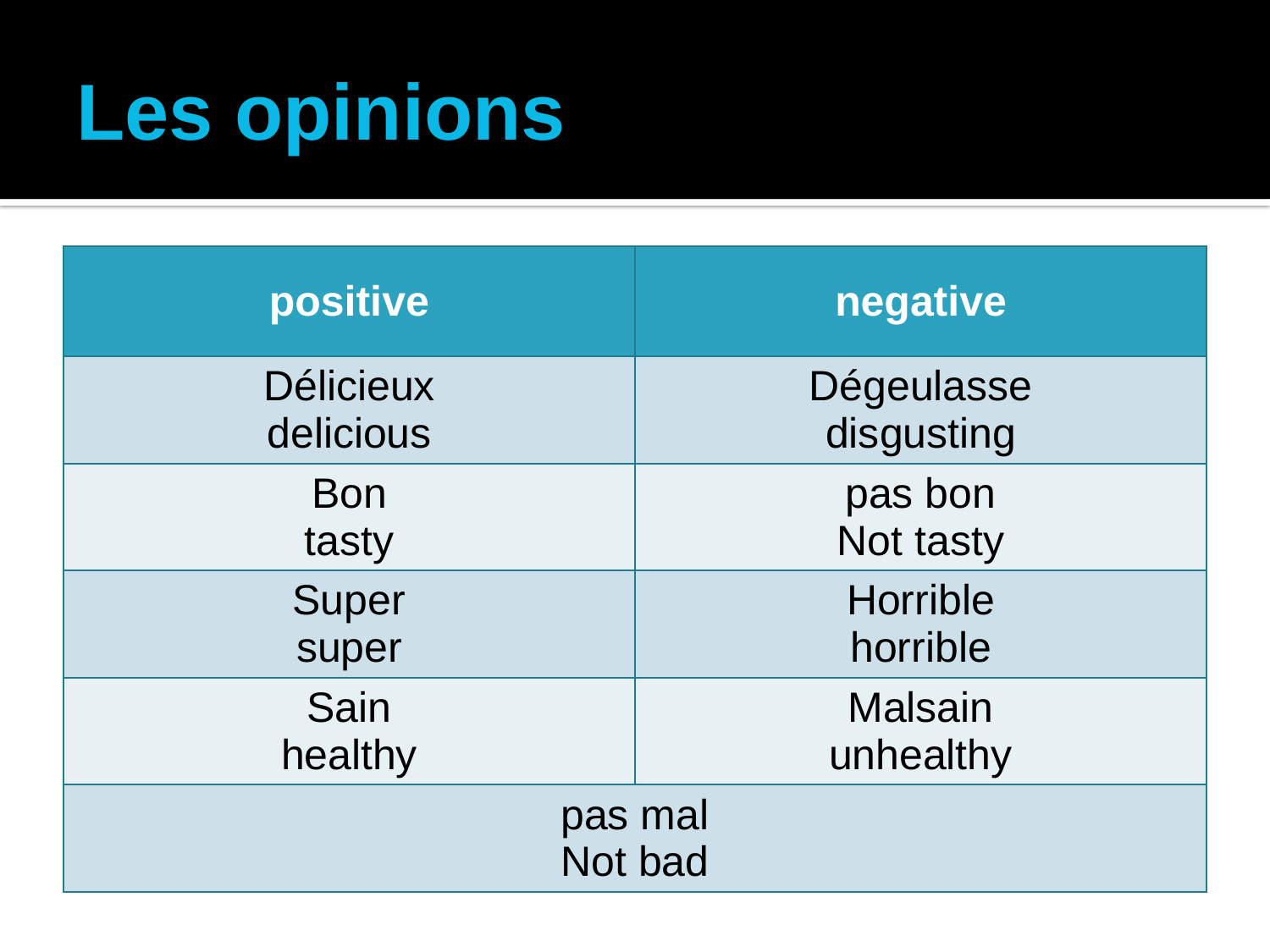

# Les opinions
| positive | negative |
| --- | --- |
| Délicieux delicious | Dégeulasse disgusting |
| Bon tasty | pas bon Not tasty |
| Super super | Horrible horrible |
| Sain healthy | Malsain unhealthy |
| pas mal Not bad |  |